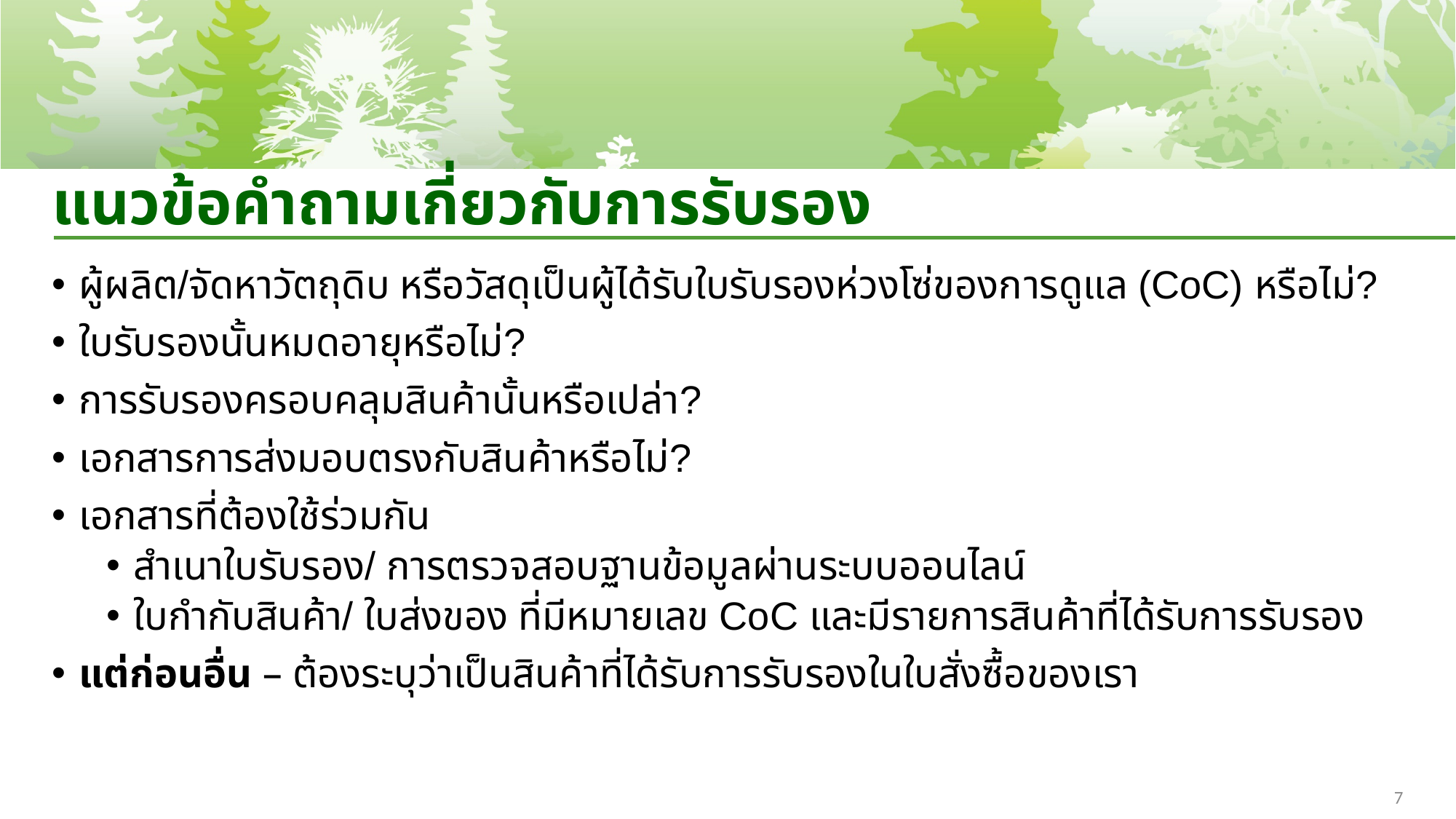

# แนวข้อคำถามเกี่ยวกับการรับรอง
ผู้ผลิต/จัดหาวัตถุดิบ หรือวัสดุเป็นผู้ได้รับใบรับรองห่วงโซ่ของการดูแล (CoC) หรือไม่?
ใบรับรองนั้นหมดอายุหรือไม่?
การรับรองครอบคลุมสินค้านั้นหรือเปล่า?
เอกสารการส่งมอบตรงกับสินค้าหรือไม่?
เอกสารที่ต้องใช้ร่วมกัน
สำเนาใบรับรอง/ การตรวจสอบฐานข้อมูลผ่านระบบออนไลน์
ใบกำกับสินค้า/ ใบส่งของ ที่มีหมายเลข CoC และมีรายการสินค้าที่ได้รับการรับรอง
แต่ก่อนอื่น – ต้องระบุว่าเป็นสินค้าที่ได้รับการรับรองในใบสั่งซื้อของเรา
7